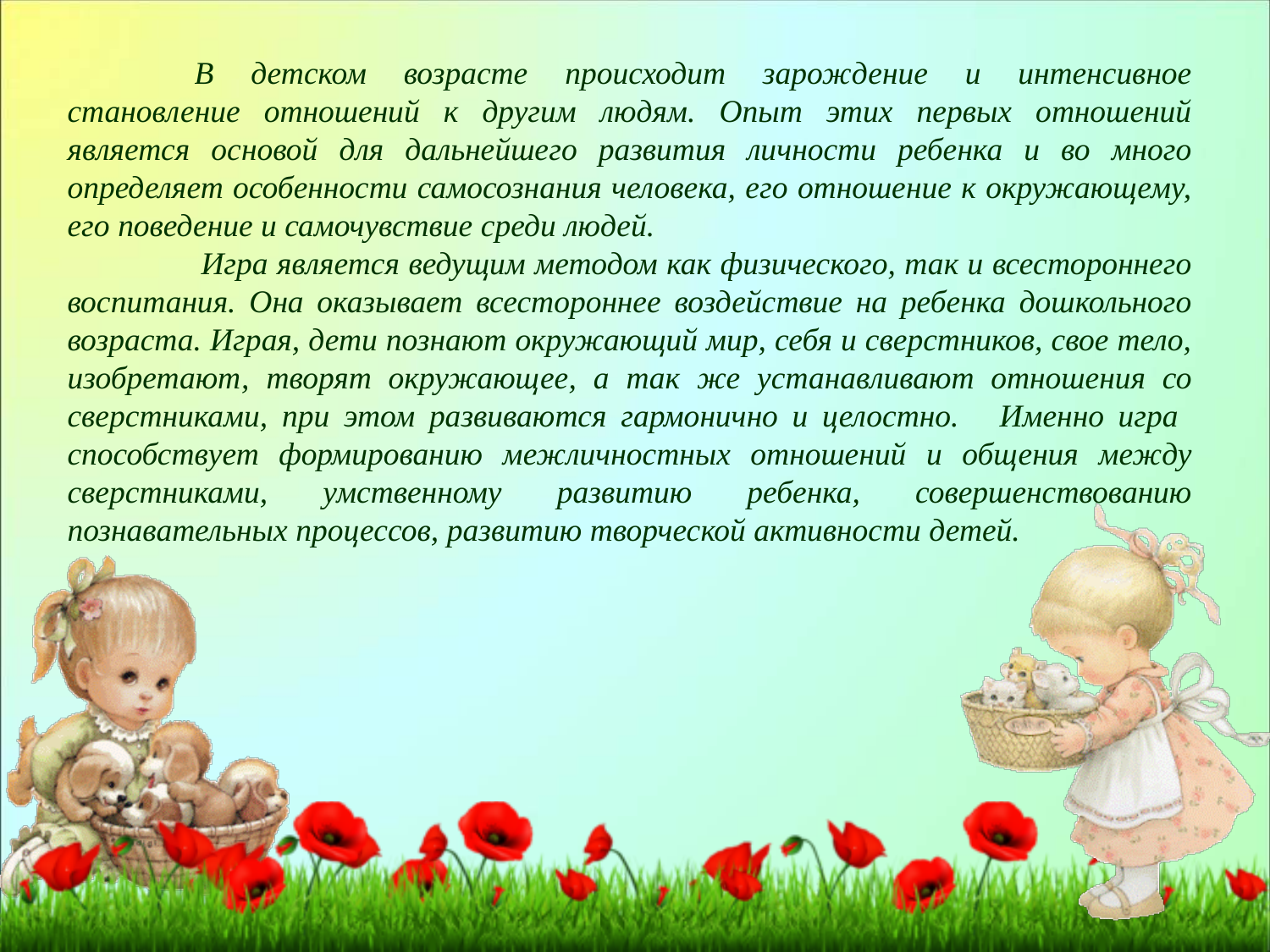

В детском возрасте происходит зарождение и интенсивное становление отношений к другим людям. Опыт этих первых отношений является основой для дальнейшего развития личности ребенка и во много определяет особенности самосознания человека, его отношение к окружающему, его поведение и самочувствие среди людей.
       	Игра является ведущим методом как физического, так и всестороннего воспитания. Она оказывает всестороннее воздействие на ребенка дошкольного возраста. Играя, дети познают окружающий мир, себя и сверстников, свое тело, изобретают, творят окружающее, а так же устанавливают отношения со сверстниками, при этом развиваются гармонично и целостно. 	Именно игра  способствует формированию межличностных отношений и общения между сверстниками, умственному развитию ребенка, совершенствованию познавательных процессов, развитию творческой активности детей.